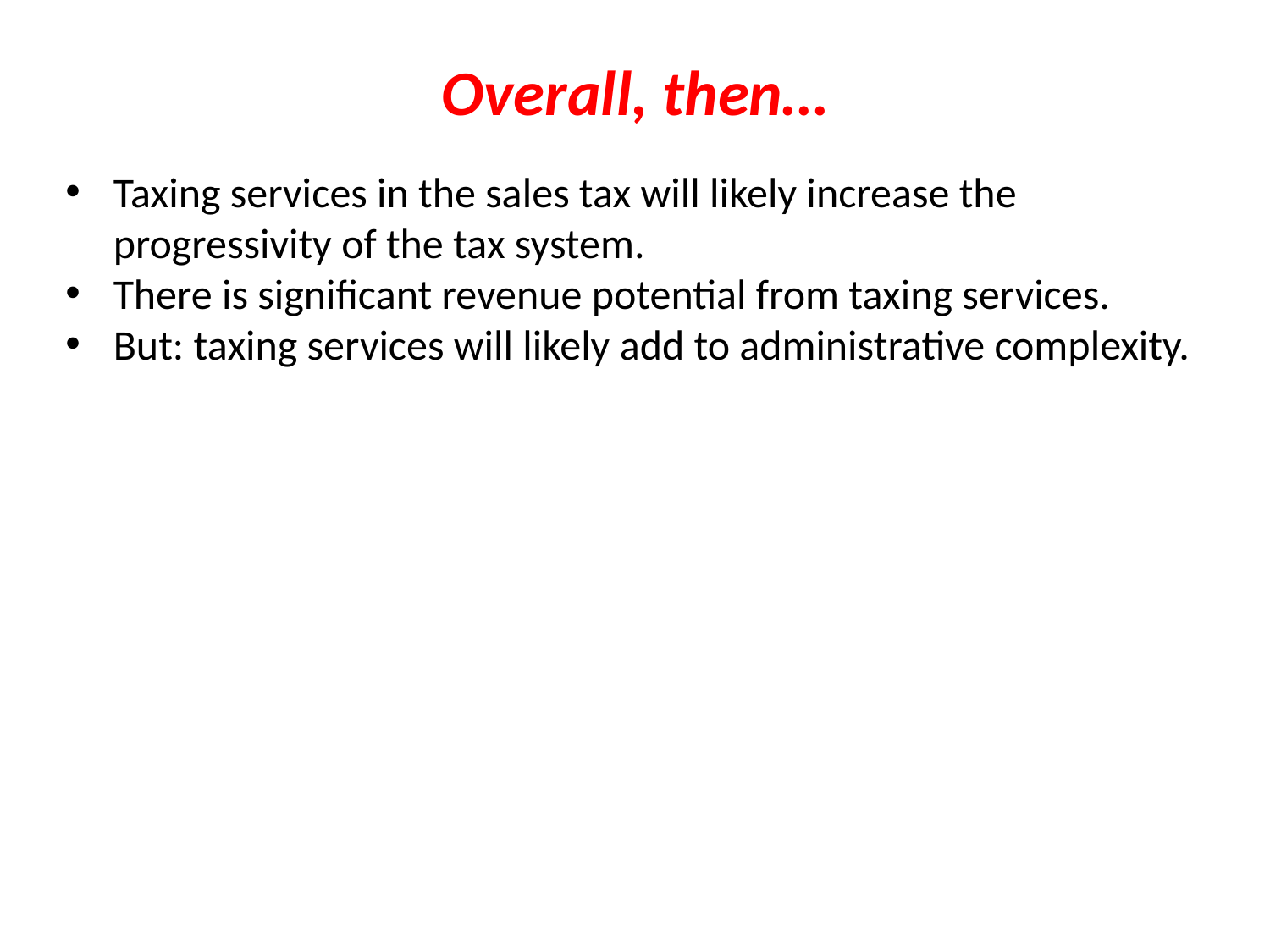

# Overall, then…
Taxing services in the sales tax will likely increase the progressivity of the tax system.
There is significant revenue potential from taxing services.
But: taxing services will likely add to administrative complexity.